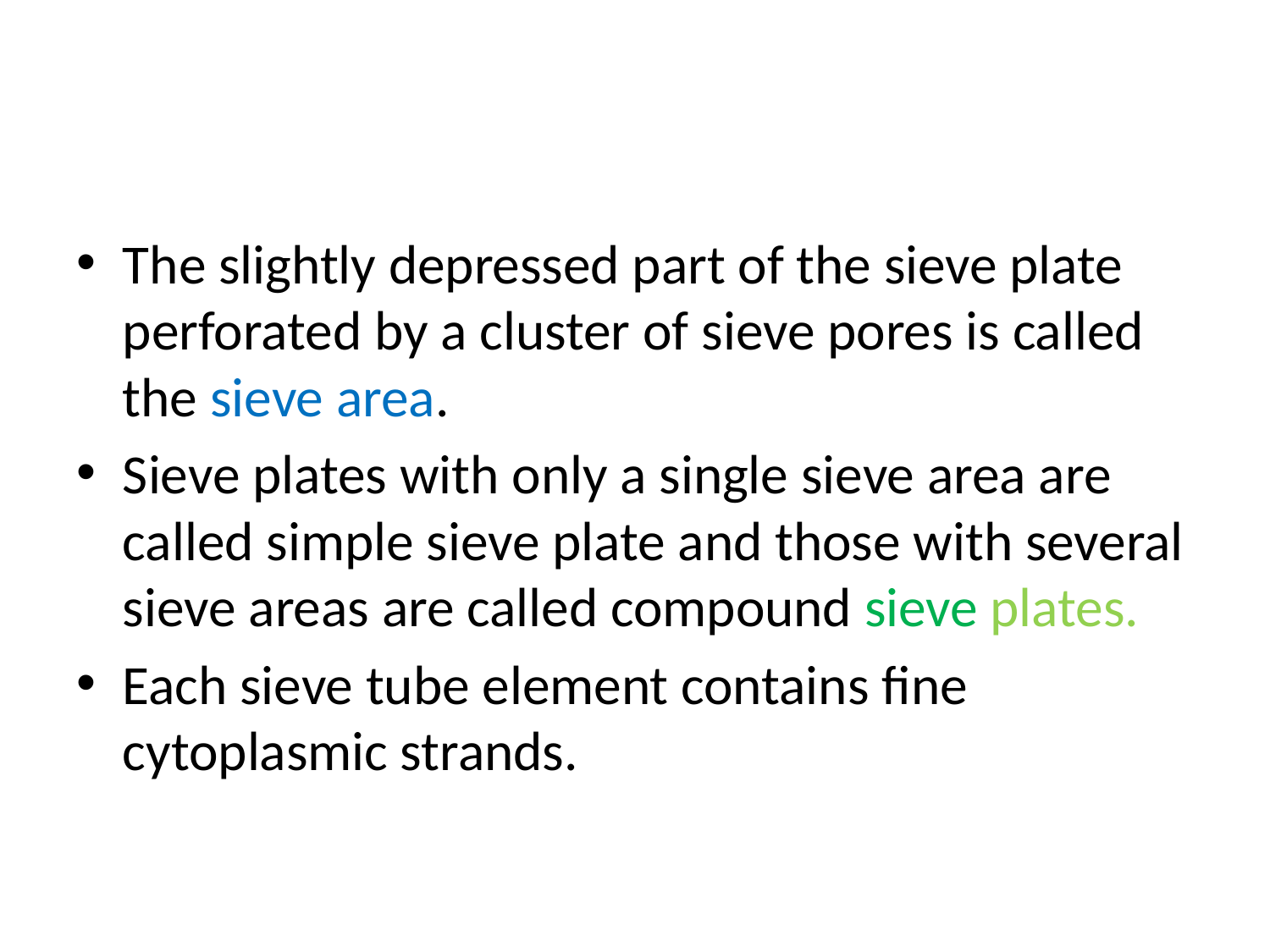

#
The slightly depressed part of the sieve plate perforated by a cluster of sieve pores is called the sieve area.
Sieve plates with only a single sieve area are called simple sieve plate and those with several sieve areas are called compound sieve plates.
Each sieve tube element contains fine cytoplasmic strands.